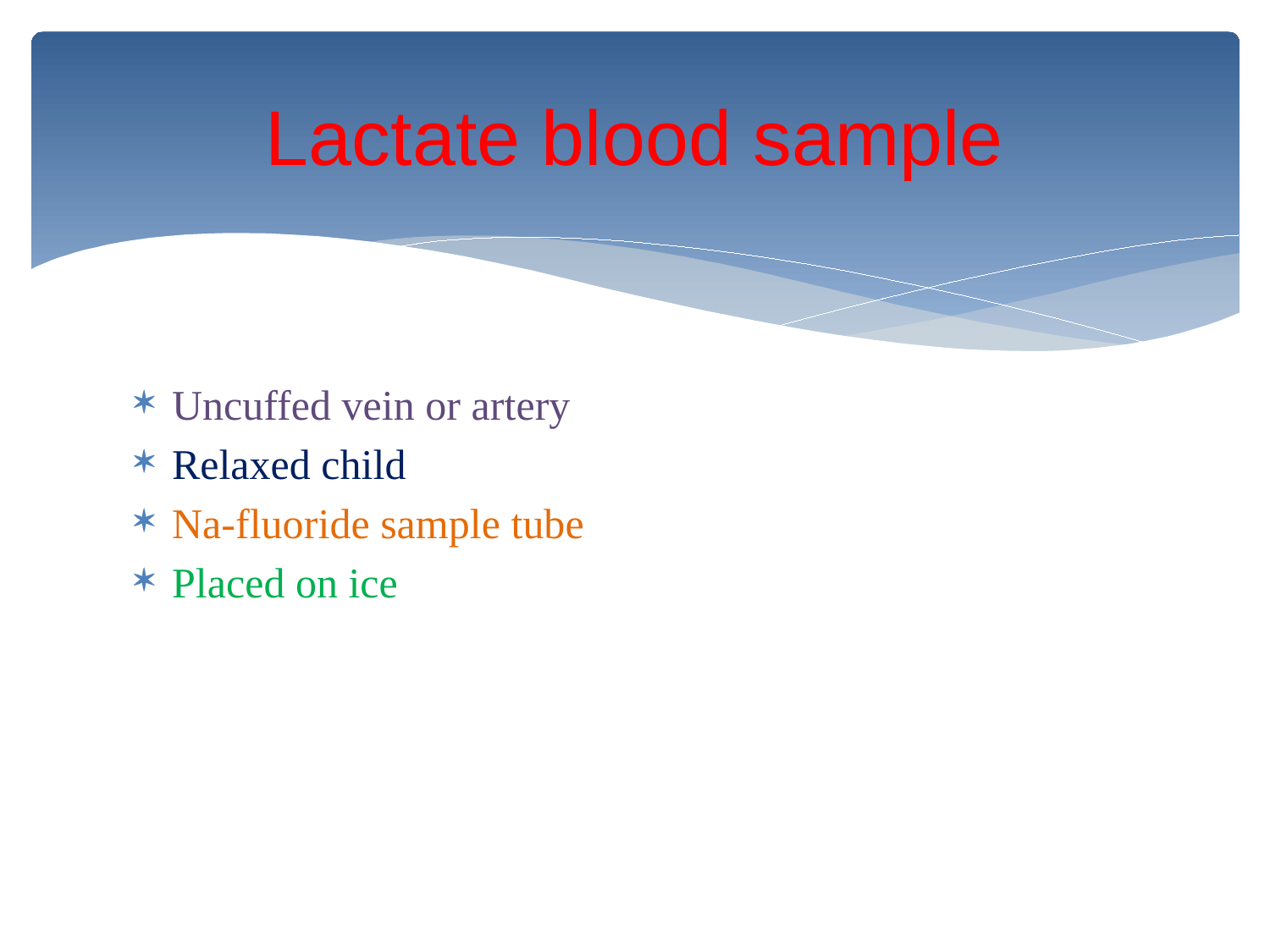

# Lactate blood sample
Uncuffed vein or artery
Relaxed child
Na-fluoride sample tube
Placed on ice